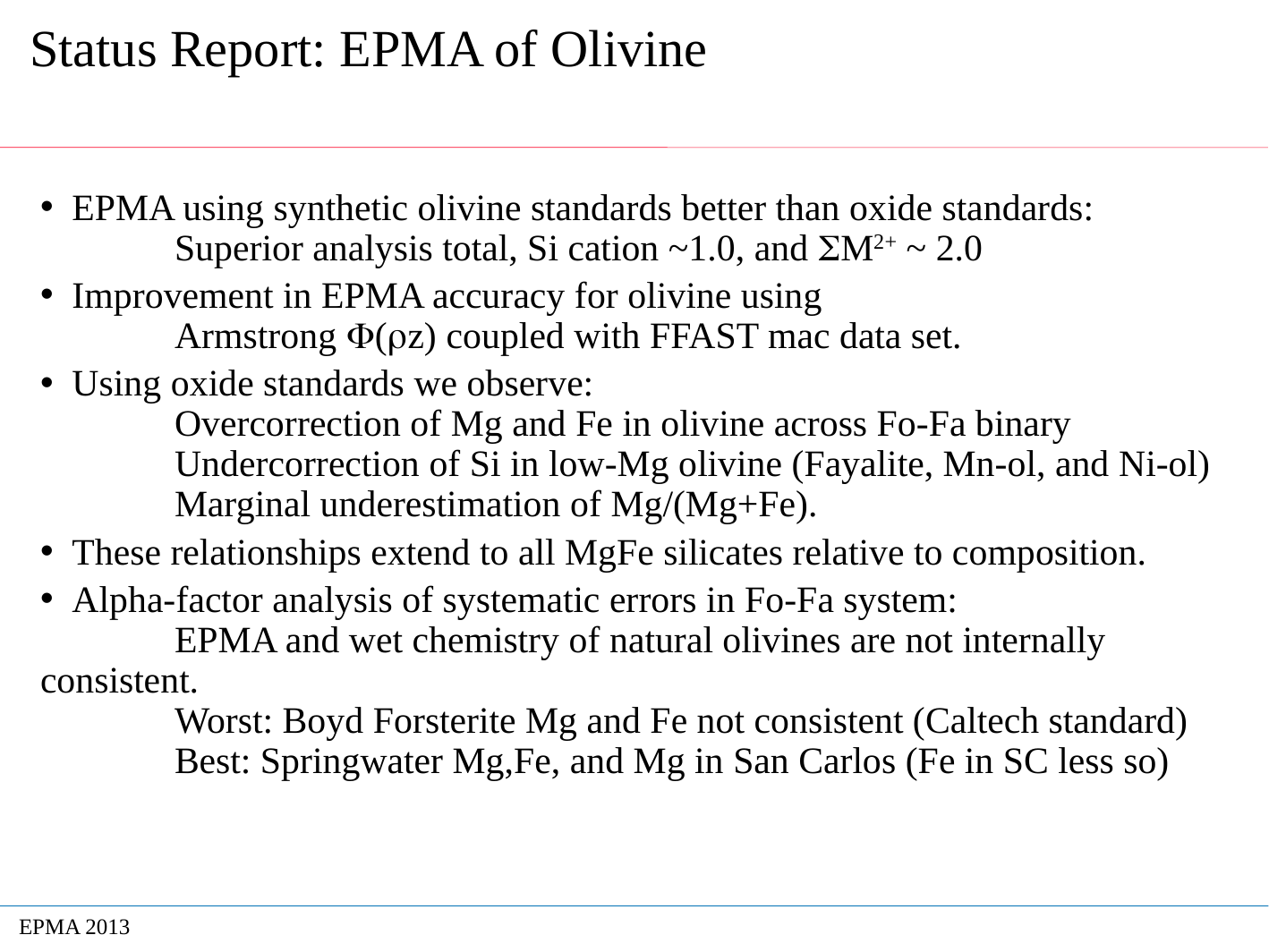

# Status Report: EPMA of Olivine
  EPMA using synthetic olivine standards better than oxide standards:
	Superior analysis total, Si cation ~1.0, and ΣM2+ ~ 2.0
  Improvement in EPMA accuracy for olivine using
	Armstrong Φ(ρz) coupled with FFAST mac data set.
  Using oxide standards we observe:
  	Overcorrection of Mg and Fe in olivine across Fo-Fa binary
	Undercorrection of Si in low-Mg olivine (Fayalite, Mn-ol, and Ni-ol)
	Marginal underestimation of Mg/(Mg+Fe).
  These relationships extend to all MgFe silicates relative to composition.
  Alpha-factor analysis of systematic errors in Fo-Fa system:
  	EPMA and wet chemistry of natural olivines are not internally consistent.
	Worst: Boyd Forsterite Mg and Fe not consistent (Caltech standard)
	Best: Springwater Mg,Fe, and Mg in San Carlos (Fe in SC less so)
EPMA 2013